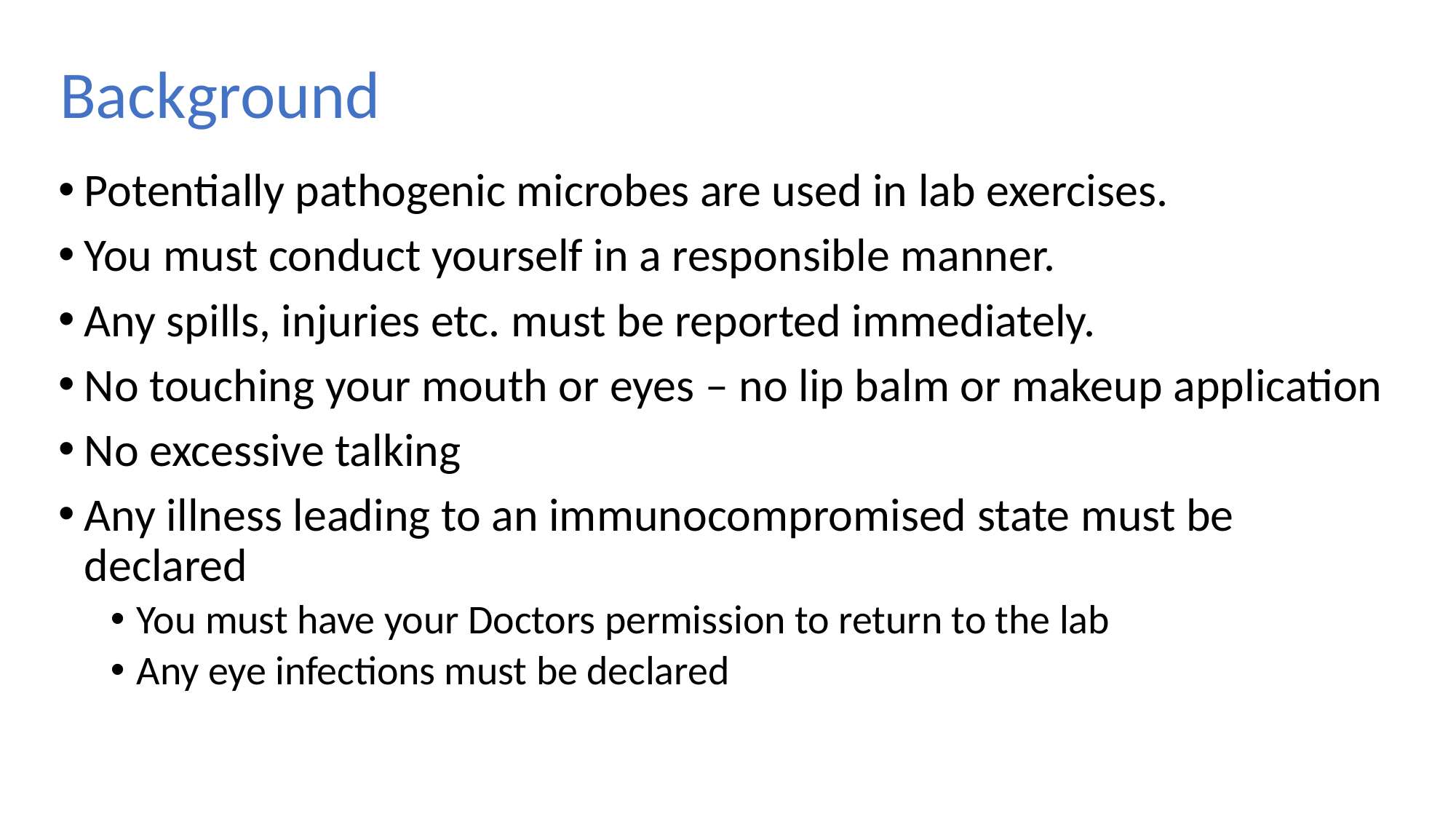

# Background
Potentially pathogenic microbes are used in lab exercises.
You must conduct yourself in a responsible manner.
Any spills, injuries etc. must be reported immediately.
No touching your mouth or eyes – no lip balm or makeup application
No excessive talking
Any illness leading to an immunocompromised state must be declared
You must have your Doctors permission to return to the lab
Any eye infections must be declared